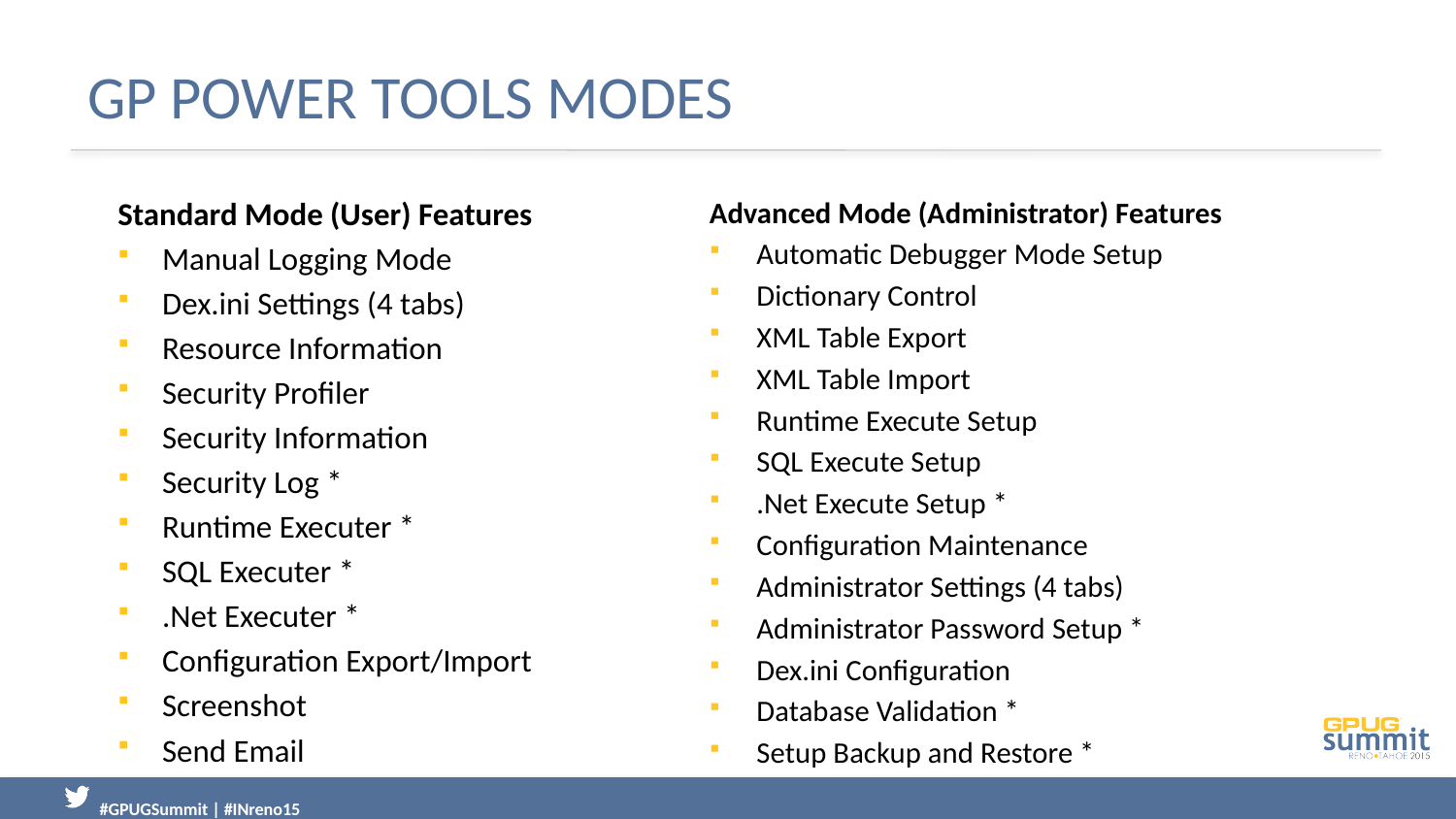

# GP Power Tools Modes
Standard Mode (User) Features
Manual Logging Mode
Dex.ini Settings (4 tabs)
Resource Information
Security Profiler
Security Information
Security Log *
Runtime Executer *
SQL Executer *
.Net Executer *
Configuration Export/Import
Screenshot
Send Email

Advanced Mode (Administrator) Features
Automatic Debugger Mode Setup
Dictionary Control
XML Table Export
XML Table Import
Runtime Execute Setup
SQL Execute Setup
.Net Execute Setup *
Configuration Maintenance
Administrator Settings (4 tabs)
Administrator Password Setup *
Dex.ini Configuration
Database Validation *
Setup Backup and Restore *